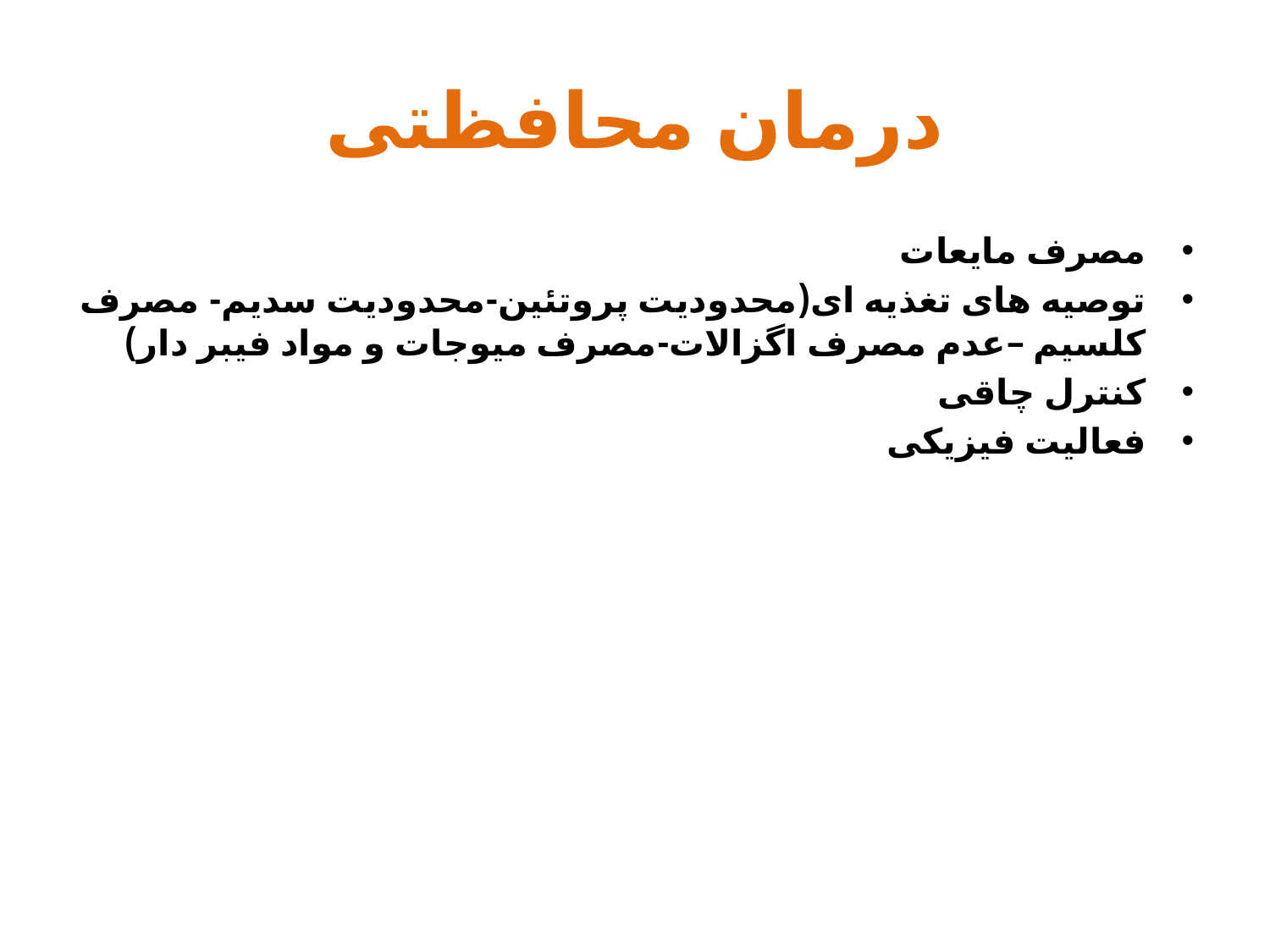

# درمان محافظتی
مصرف مایعات
توصیه های تغذیه ای(محدودیت پروتئین-محدودیت سدیم- مصرف کلسیم –عدم مصرف اگزالات-مصرف میوجات و مواد فیبر دار)
کنترل چاقی
فعالیت فیزیکی